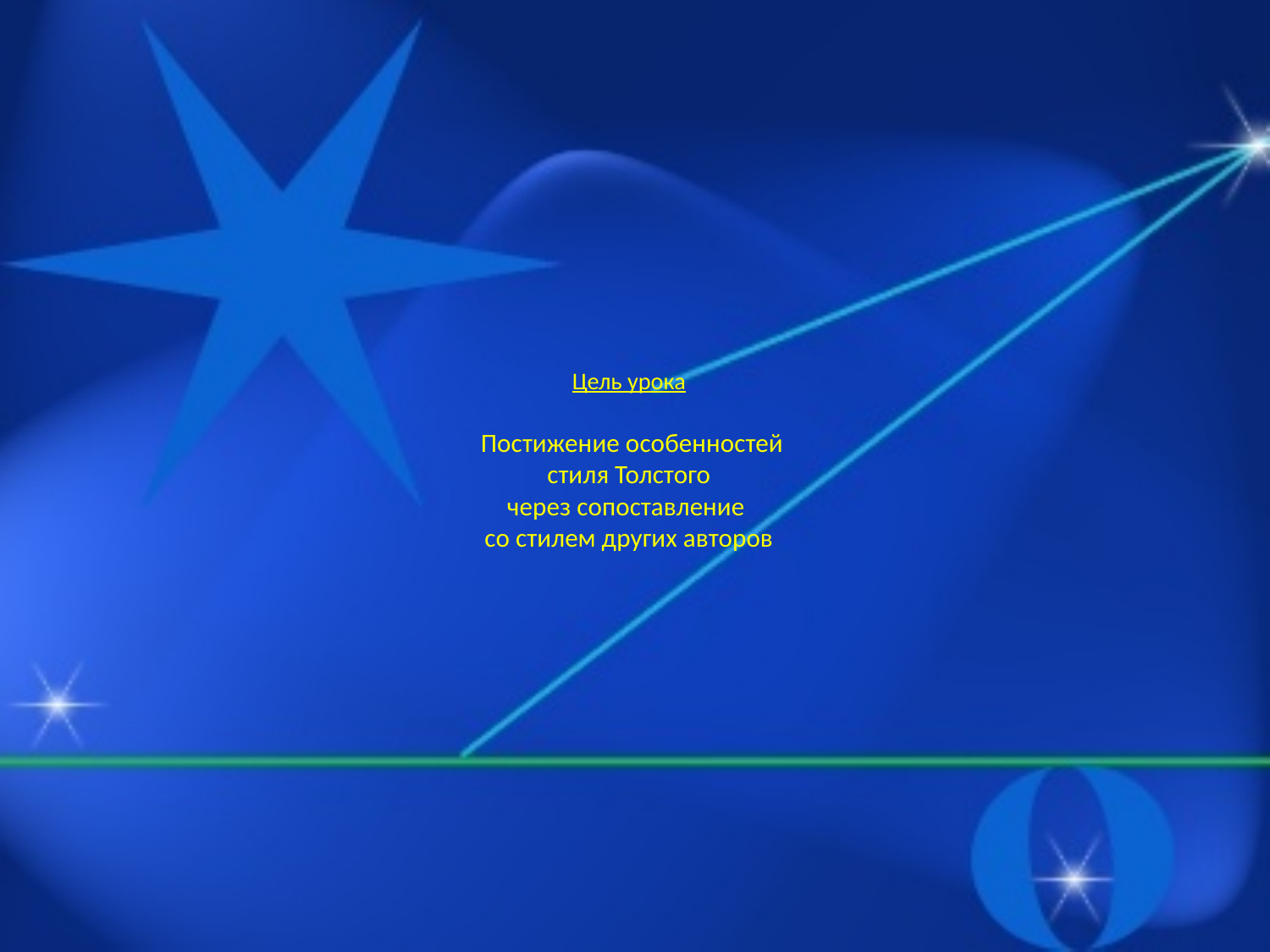

# Цель урока Постижение особенностей стиля Толстого через сопоставление со стилем других авторов